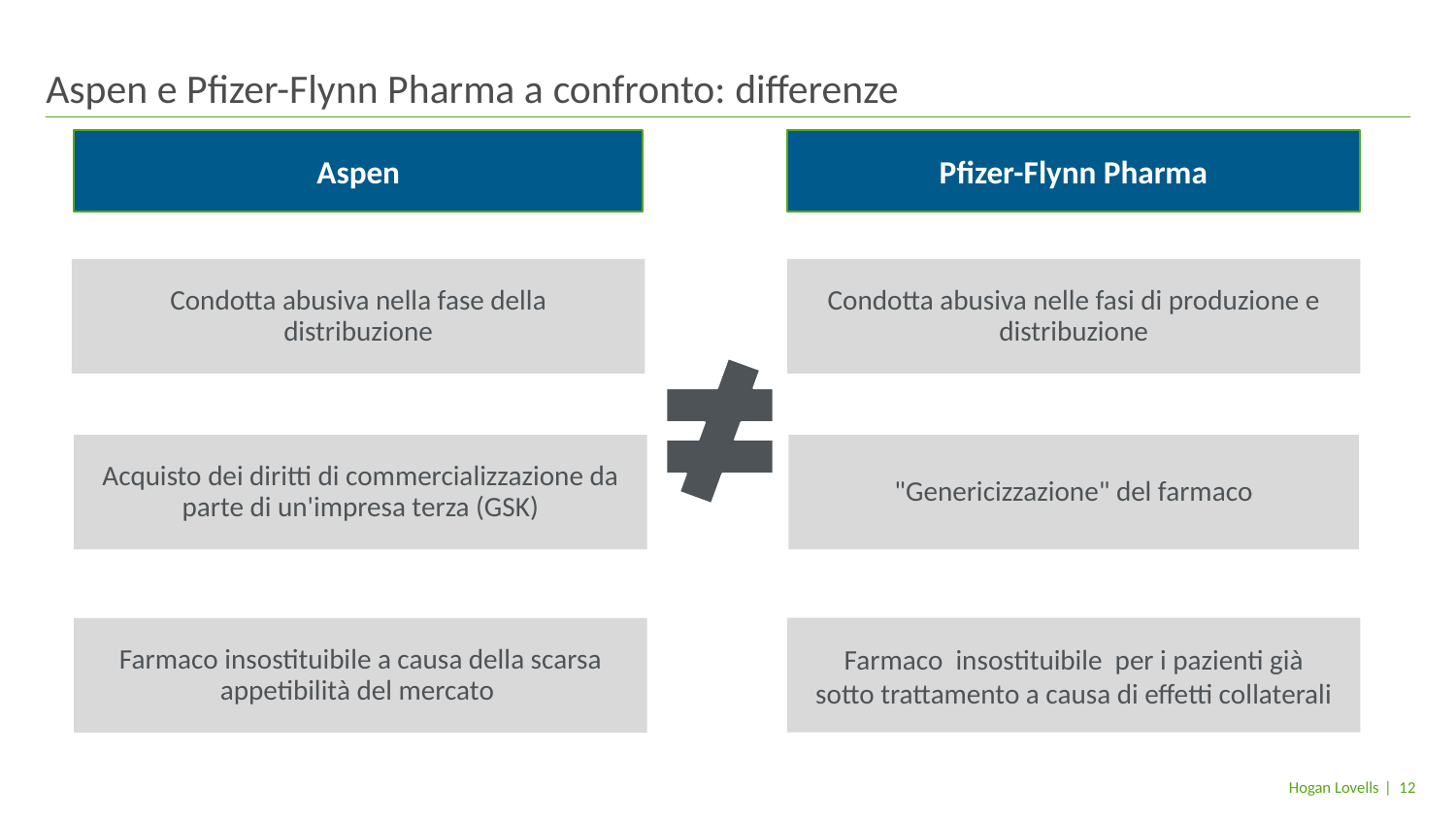

# Aspen e Pfizer-Flynn Pharma a confronto: differenze
Aspen
Pfizer-Flynn Pharma
Condotta abusiva nella fase della distribuzione
Condotta abusiva nelle fasi di produzione e distribuzione

Acquisto dei diritti di commercializzazione da parte di un'impresa terza (GSK)
"Genericizzazione" del farmaco
Farmaco  insostituibile  per i pazienti già sotto trattamento a causa di effetti collaterali
Farmaco insostituibile a causa della scarsa appetibilità del mercato
|  12
Hogan Lovells